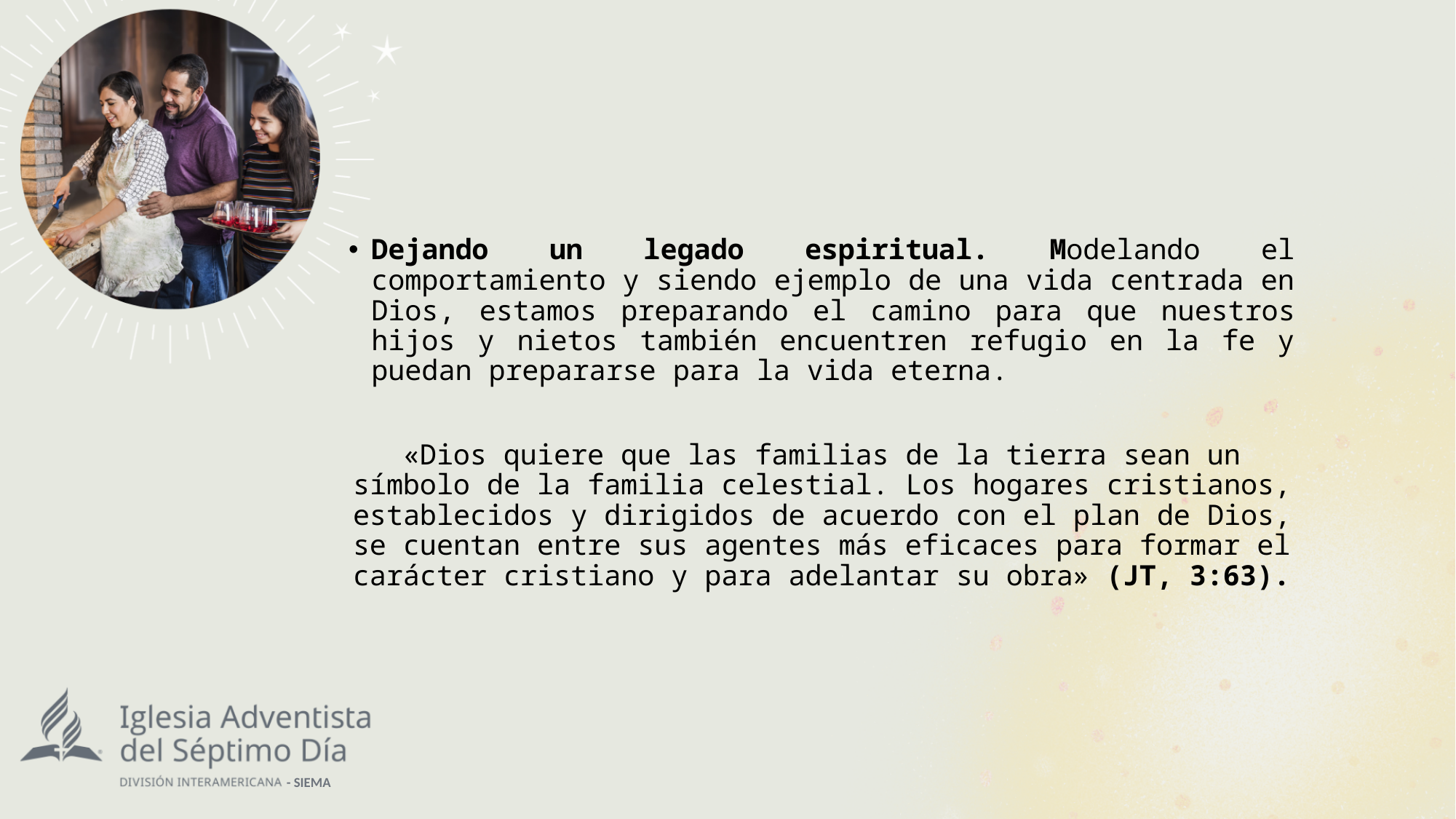

Dejando un legado espiritual. Modelando el comportamiento y siendo ejemplo de una vida centrada en Dios, estamos preparando el camino para que nuestros hijos y nietos también encuentren refugio en la fe y puedan prepararse para la vida eterna.

«Dios quiere que las familias de la tierra sean un símbolo de la familia celestial. Los hogares cristianos, establecidos y dirigidos de acuerdo con el plan de Dios, se cuentan entre sus agentes más eficaces para formar el carácter cristiano y para adelantar su obra» (JT, 3:63).
 - SIEMA